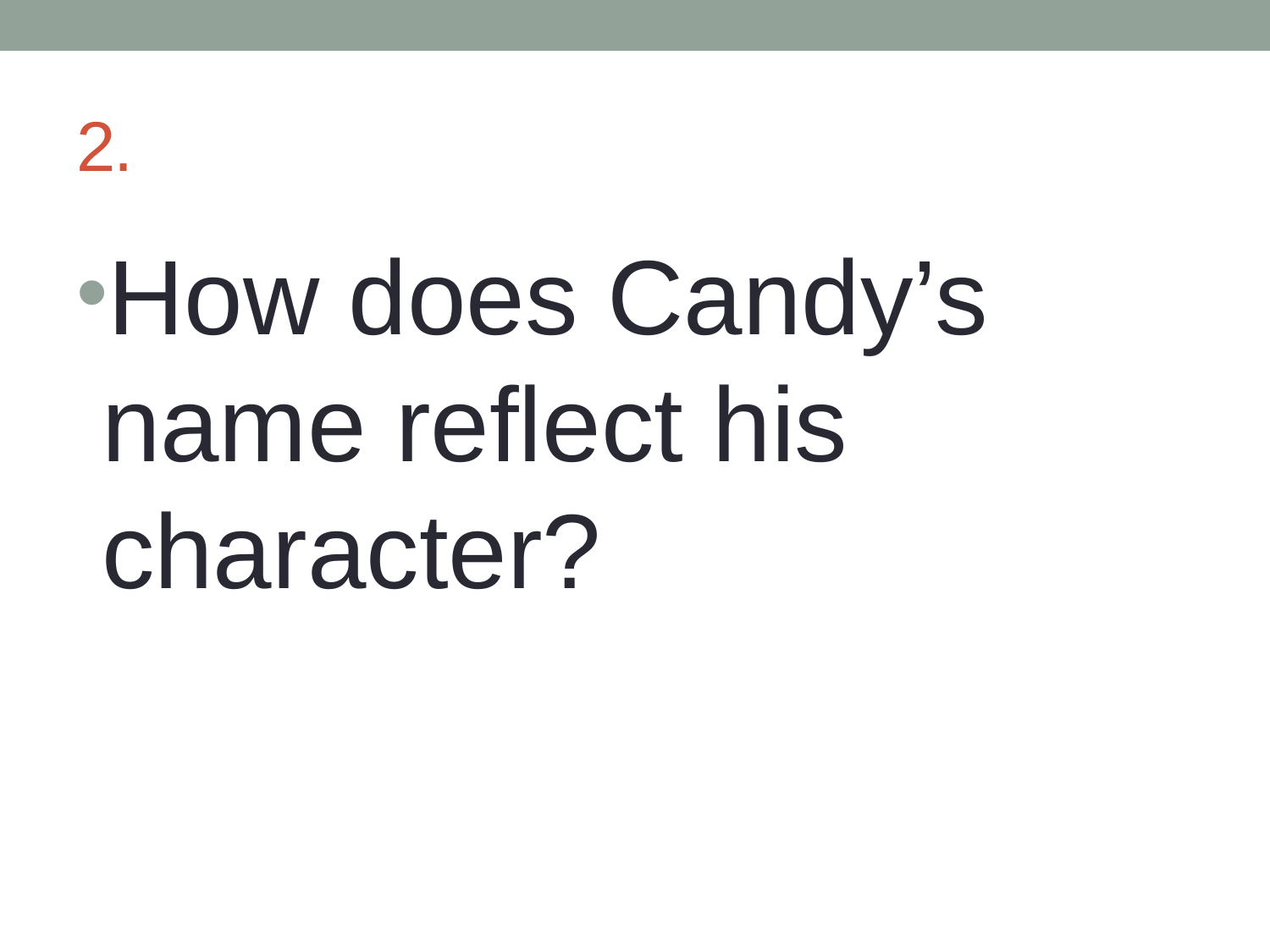

# 2.
How does Candy’s name reflect his character?